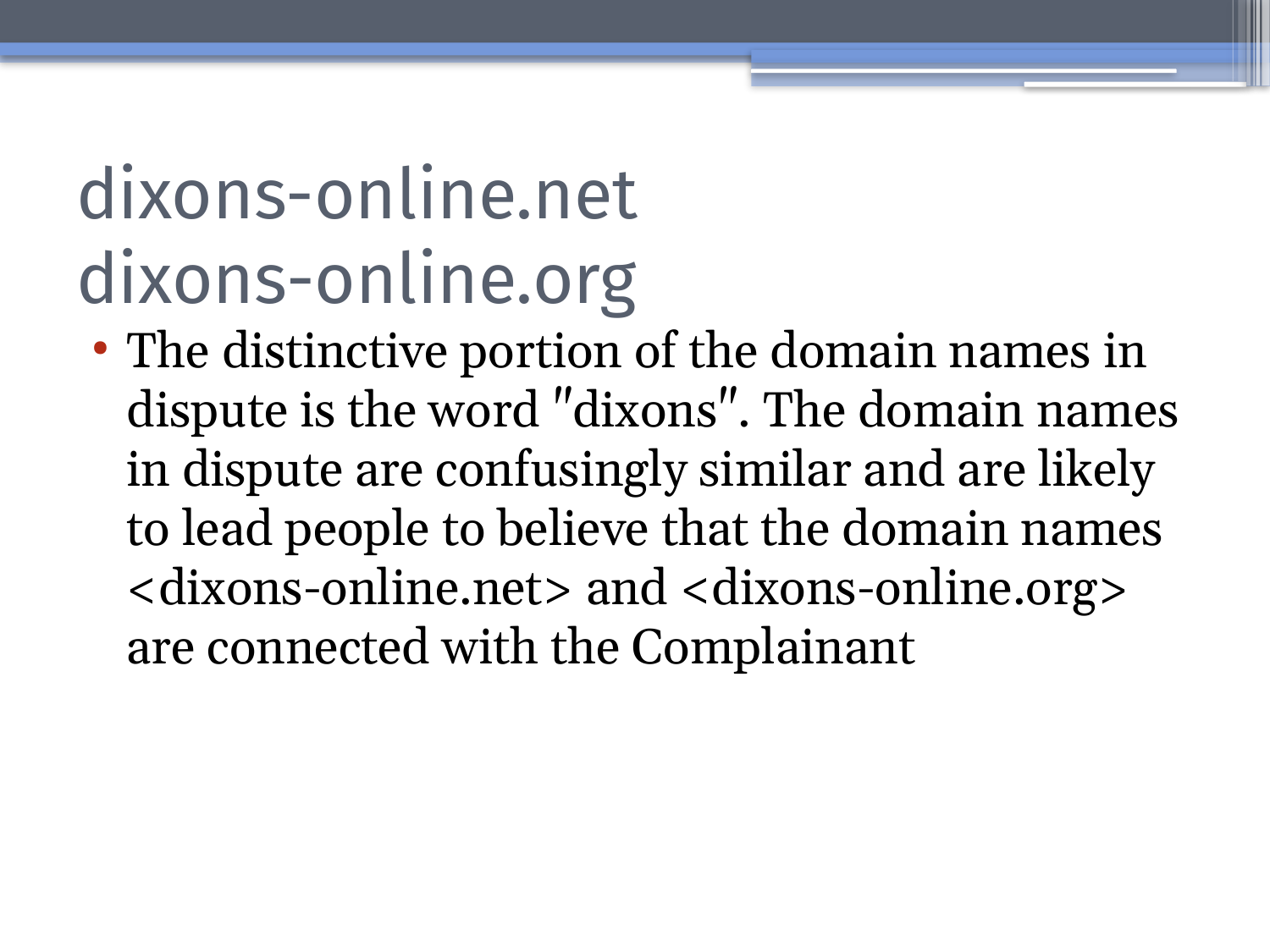

# dixons-online.net dixons-online.org
The distinctive portion of the domain names in dispute is the word "dixons". The domain names in dispute are confusingly similar and are likely to lead people to believe that the domain names <dixons-online.net> and <dixons-online.org> are connected with the Complainant